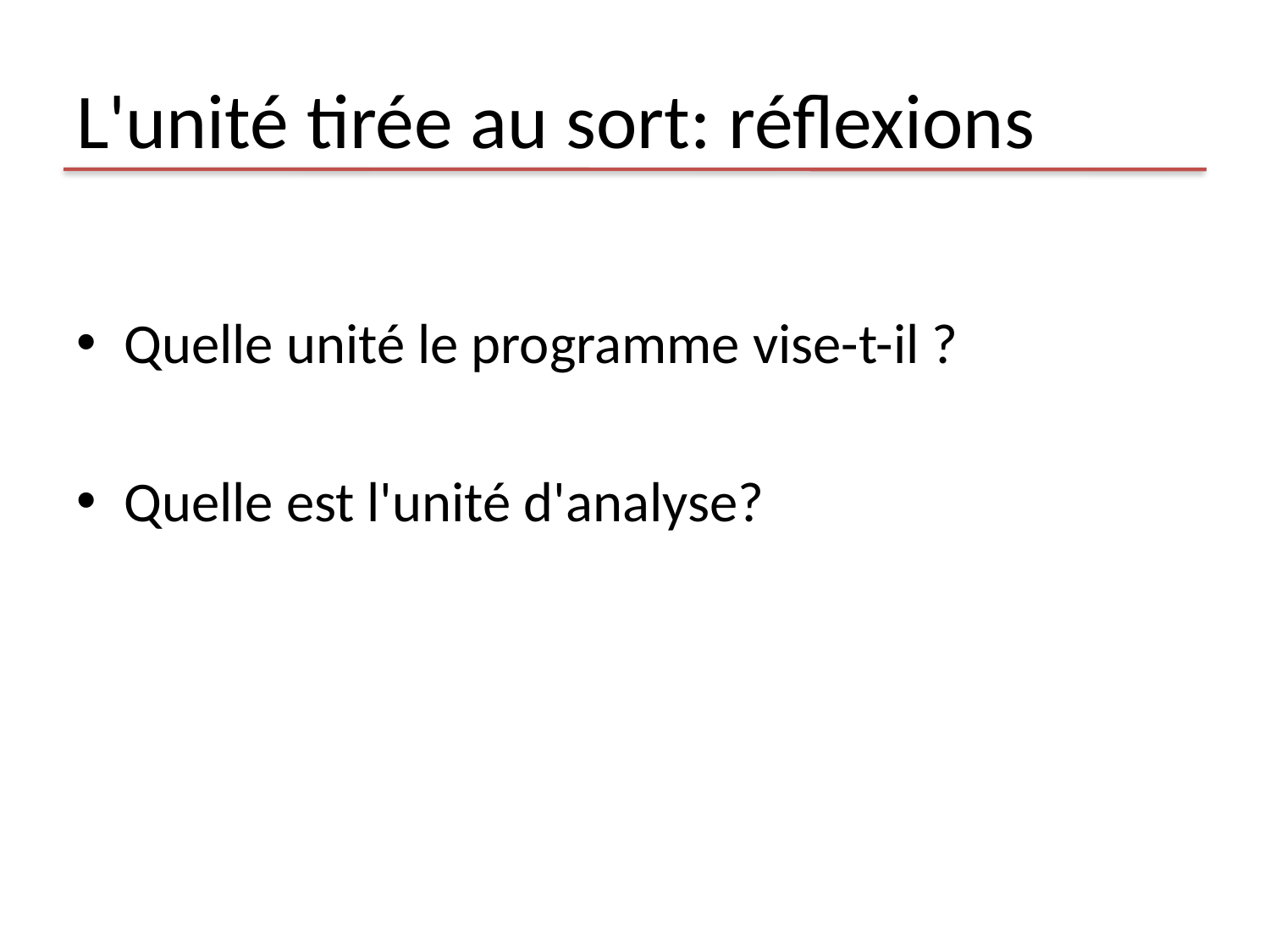

# L'unité tirée au sort: réflexions

Quelle unité le programme vise-t-il ?

Quelle est l'unité d'analyse?